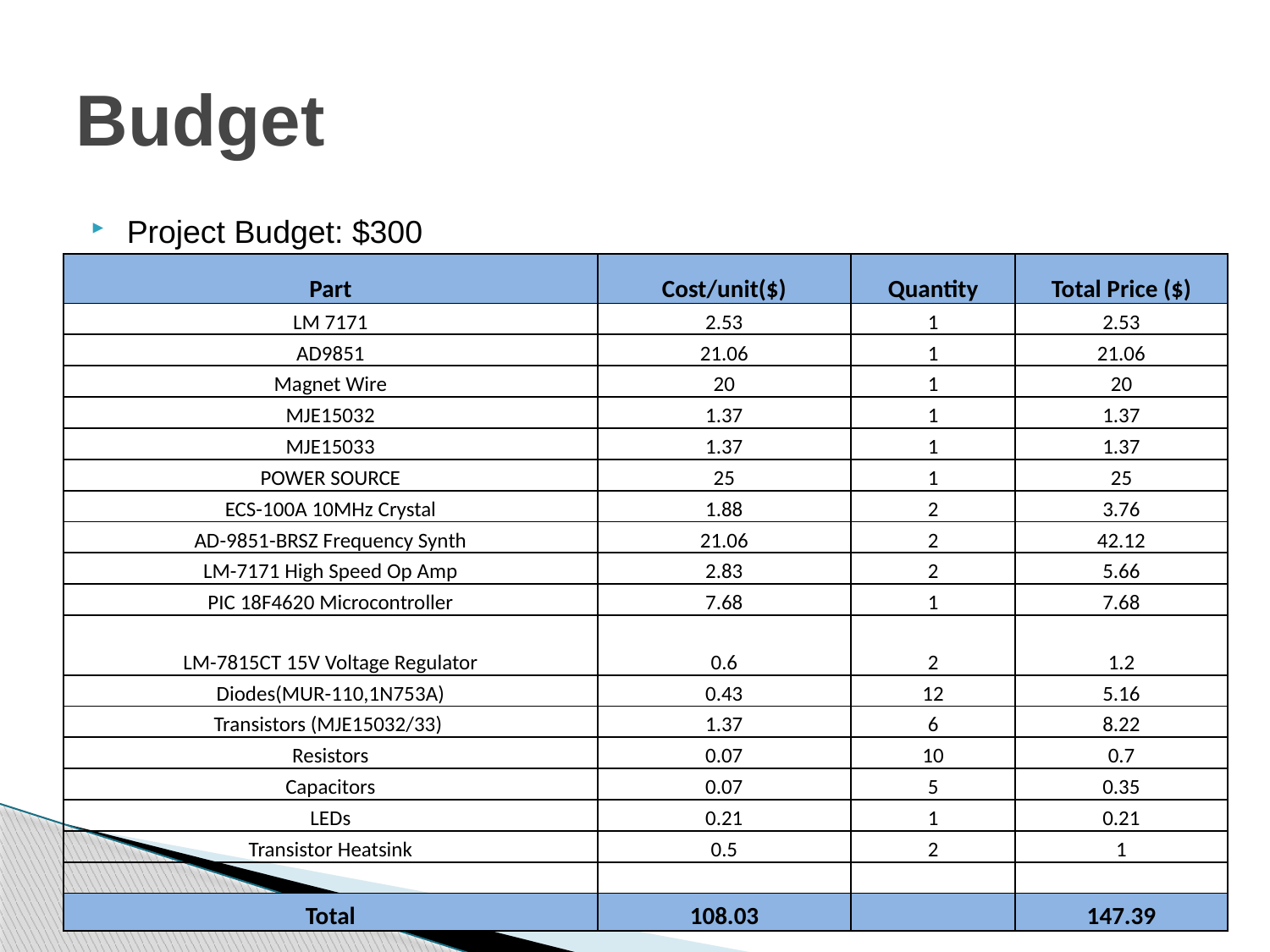

# Budget
Project Budget: $300

| Part | Cost/unit($) | Quantity | Total Price ($) |
| --- | --- | --- | --- |
| LM 7171 | 2.53 | 1 | 2.53 |
| AD9851 | 21.06 | 1 | 21.06 |
| Magnet Wire | 20 | 1 | 20 |
| MJE15032 | 1.37 | 1 | 1.37 |
| MJE15033 | 1.37 | 1 | 1.37 |
| POWER SOURCE | 25 | 1 | 25 |
| ECS-100A 10MHz Crystal | 1.88 | 2 | 3.76 |
| AD-9851-BRSZ Frequency Synth | 21.06 | 2 | 42.12 |
| LM-7171 High Speed Op Amp | 2.83 | 2 | 5.66 |
| PIC 18F4620 Microcontroller | 7.68 | 1 | 7.68 |
| LM-7815CT 15V Voltage Regulator | 0.6 | 2 | 1.2 |
| Diodes(MUR-110,1N753A) | 0.43 | 12 | 5.16 |
| Transistors (MJE15032/33) | 1.37 | 6 | 8.22 |
| Resistors | 0.07 | 10 | 0.7 |
| Capacitors | 0.07 | 5 | 0.35 |
| LEDs | 0.21 | 1 | 0.21 |
| Transistor Heatsink | 0.5 | 2 | 1 |
|  |  |  |  |
| Total | 108.03 |  | 147.39 |